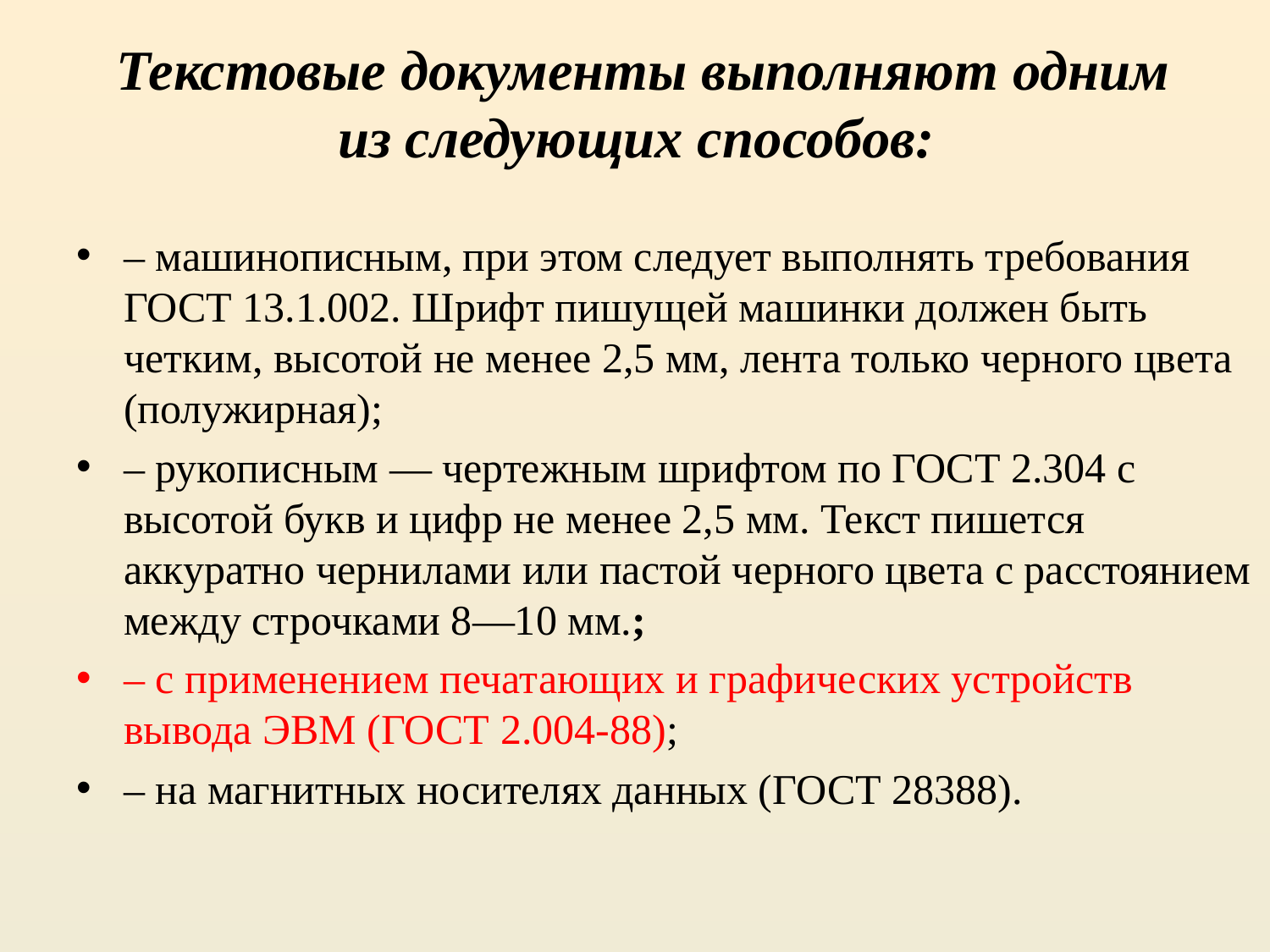

# Текстовые документы выполняют одним из следующих способов:
– машинописным, при этом следует выполнять требования ГОСТ 13.1.002. Шрифт пишущей машинки должен быть четким, высотой не менее 2,5 мм, лента только черного цвета (полужирная);
– рукописным — чертежным шрифтом по ГОСТ 2.304 с высотой букв и цифр не менее 2,5 мм. Текст пишется аккуратно чернилами или пастой черного цвета с расстоянием между строчками 8—10 мм.;
– с применением печатающих и графических устройств вывода ЭВМ (ГОСТ 2.004-88);
– на магнитных носителях данных (ГОСТ 28388).